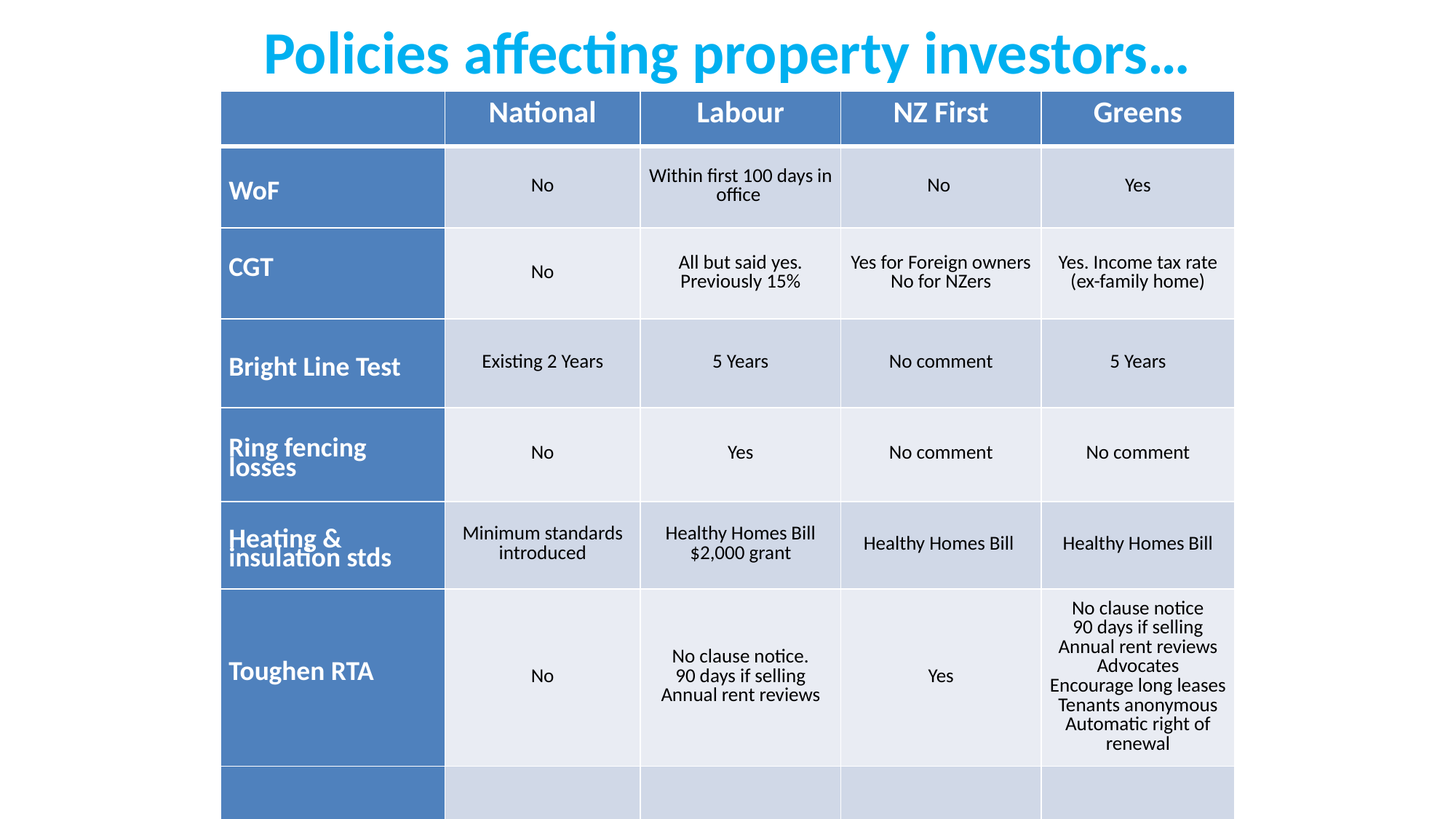

# Policies affecting property investors…
|  | National | Labour | NZ First | Greens |
| --- | --- | --- | --- | --- |
| WoF | No | Within first 100 days in office | No | Yes |
| CGT | No | All but said yes. Previously 15% | Yes for Foreign owners No for NZers | Yes. Income tax rate (ex-family home) |
| Bright Line Test | Existing 2 Years | 5 Years | No comment | 5 Years |
| Ring fencing losses | No | Yes | No comment | No comment |
| Heating & insulation stds | Minimum standards introduced | Healthy Homes Bill $2,000 grant | Healthy Homes Bill | Healthy Homes Bill |
| Toughen RTA | No | No clause notice. 90 days if selling Annual rent reviews | Yes | No clause notice 90 days if selling Annual rent reviews Advocates Encourage long leases Tenants anonymous Automatic right of renewal |
|  |  |  |  |  |